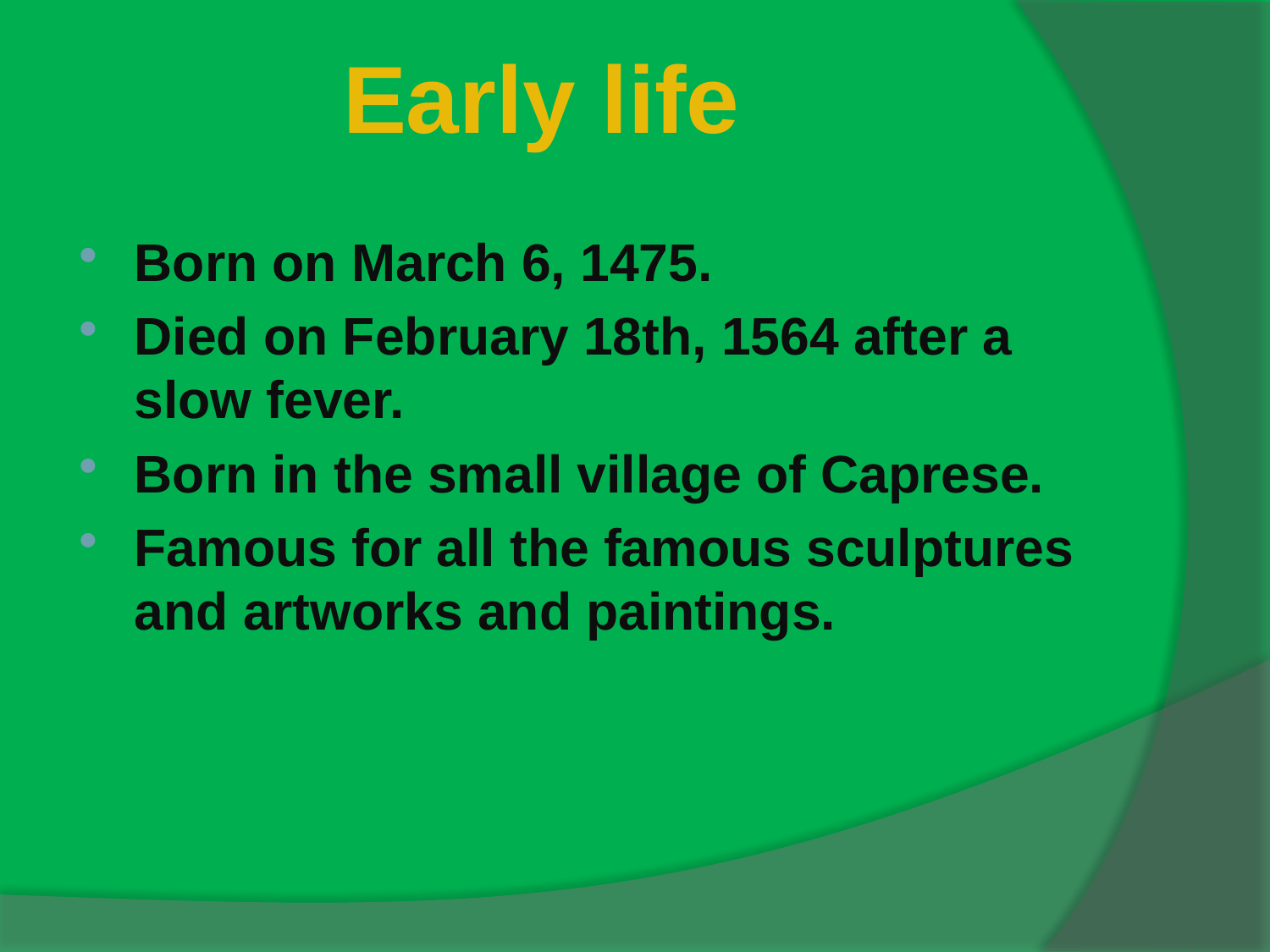

Early life
Born on March 6, 1475.
Died on February 18th, 1564 after a slow fever.
Born in the small village of Caprese.
Famous for all the famous sculptures and artworks and paintings.